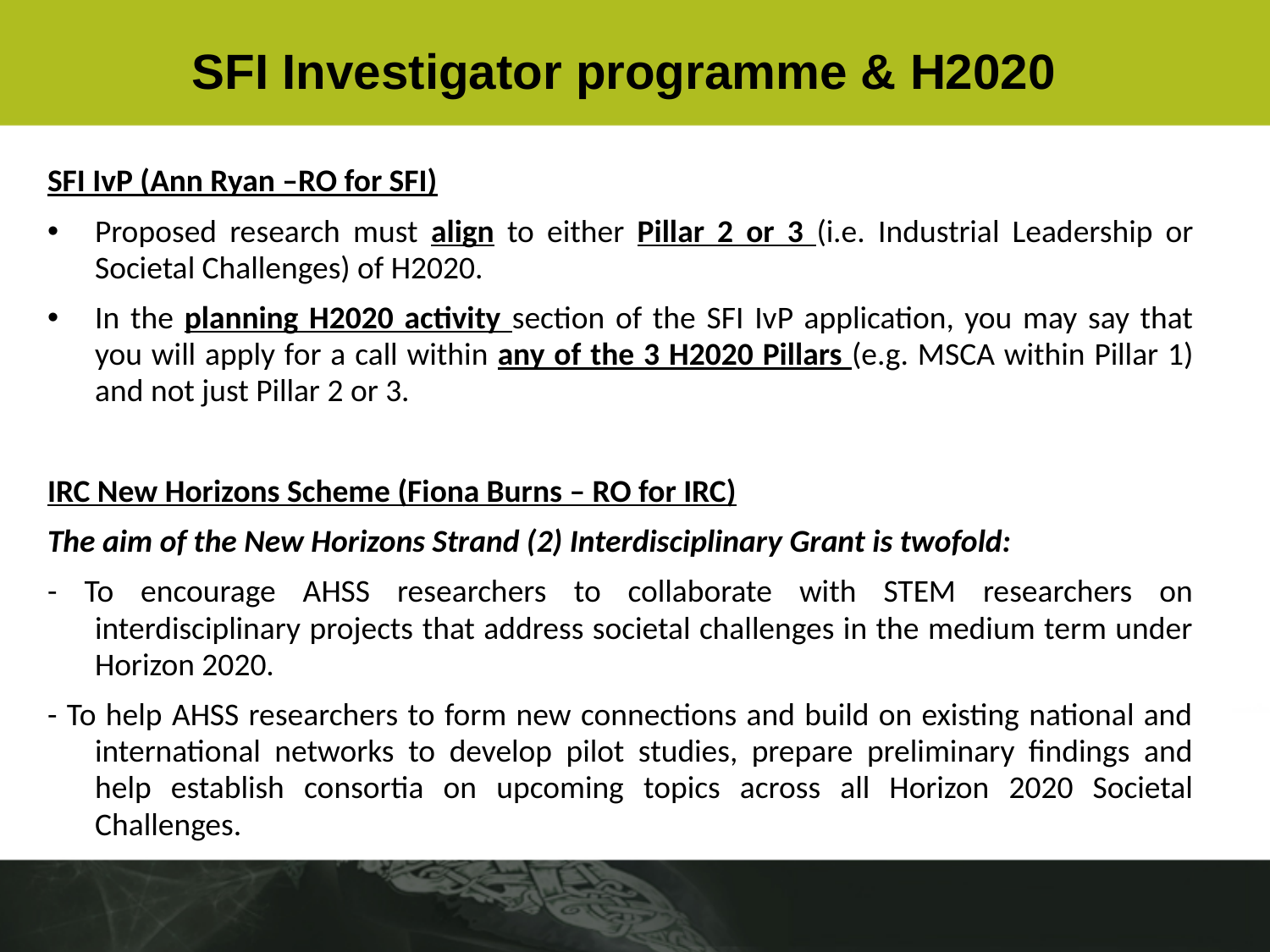

# SFI Investigator programme & H2020
SFI IvP (Ann Ryan –RO for SFI)
Proposed research must align to either Pillar 2 or 3 (i.e. Industrial Leadership or Societal Challenges) of H2020.
In the planning H2020 activity section of the SFI IvP application, you may say that you will apply for a call within any of the 3 H2020 Pillars (e.g. MSCA within Pillar 1) and not just Pillar 2 or 3.

IRC New Horizons Scheme (Fiona Burns – RO for IRC)
The aim of the New Horizons Strand (2) Interdisciplinary Grant is twofold:
- To encourage AHSS researchers to collaborate with STEM researchers on interdisciplinary projects that address societal challenges in the medium term under Horizon 2020.
- To help AHSS researchers to form new connections and build on existing national and international networks to develop pilot studies, prepare preliminary findings and help establish consortia on upcoming topics across all Horizon 2020 Societal Challenges.